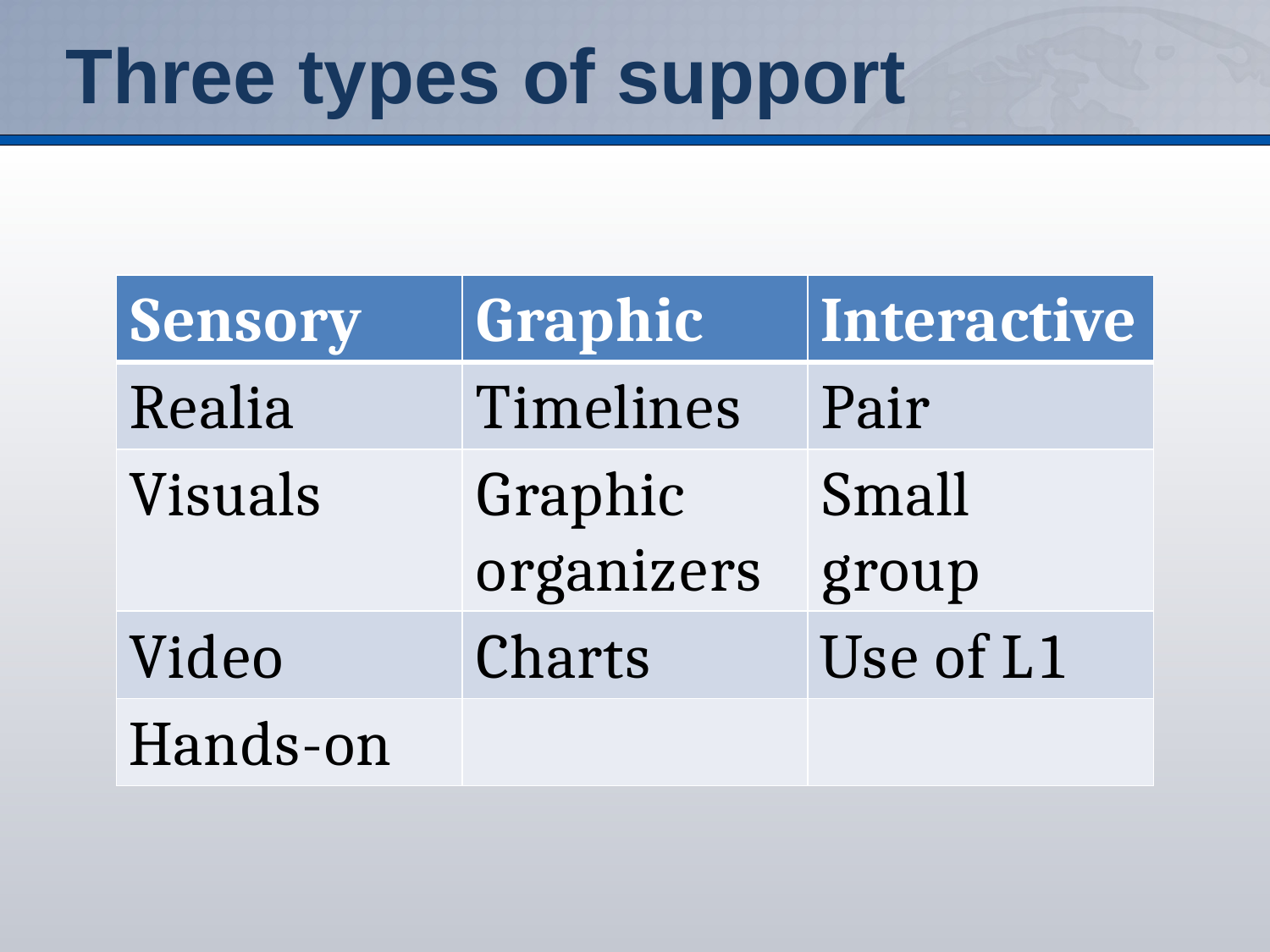

# Three types of support
| Sensory | Graphic | Interactive |
| --- | --- | --- |
| Realia | Timelines | Pair |
| Visuals | Graphic organizers | Small group |
| Video | Charts | Use of L1 |
| Hands-on |  |  |